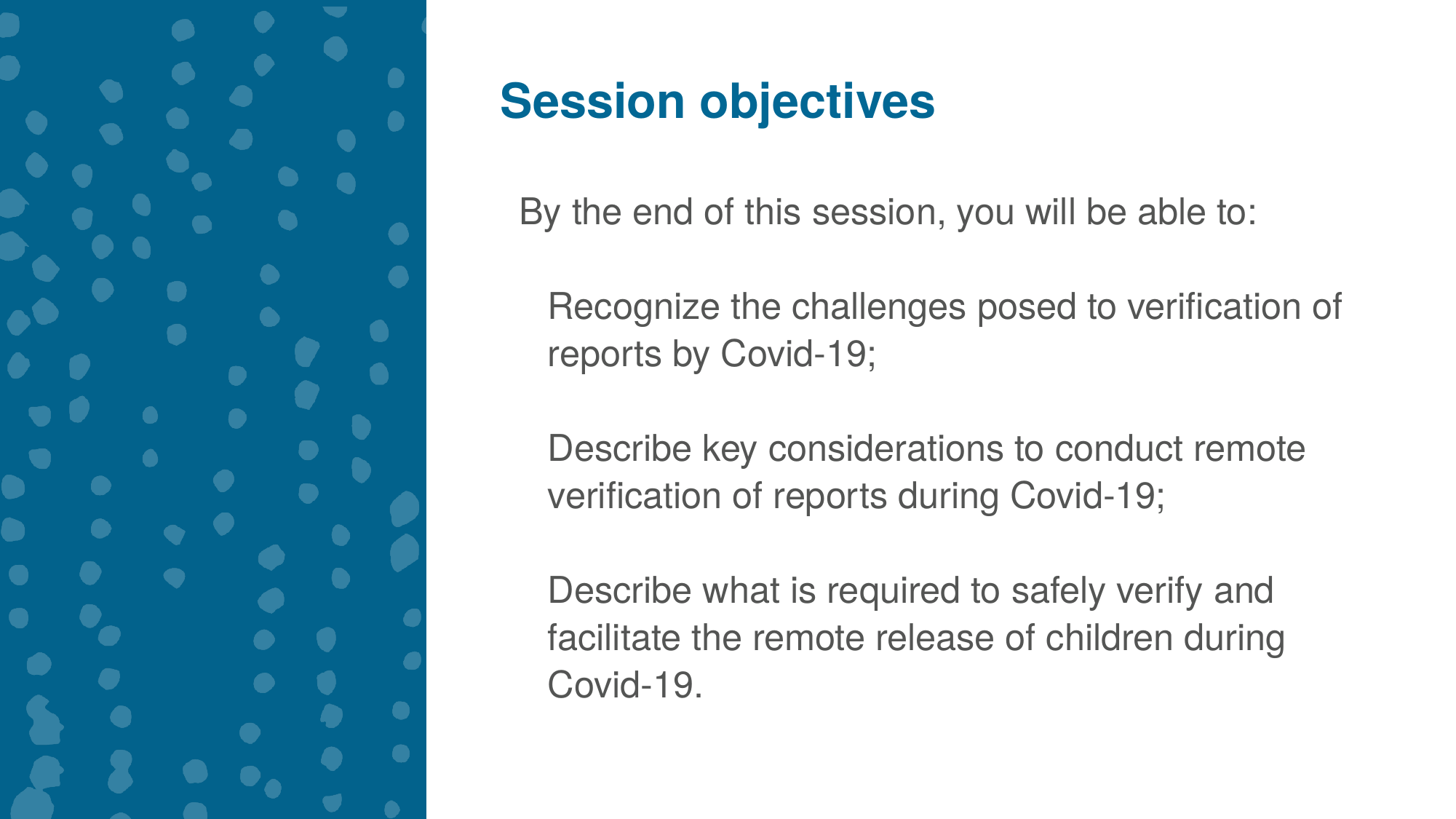

Session objectives
By the end of this session, you will be able to:

Recognize the challenges posed to verification of reports by Covid-19;

Describe key considerations to conduct remote verification of reports during Covid-19;

Describe what is required to safely verify and facilitate the remote release of children during Covid-19.